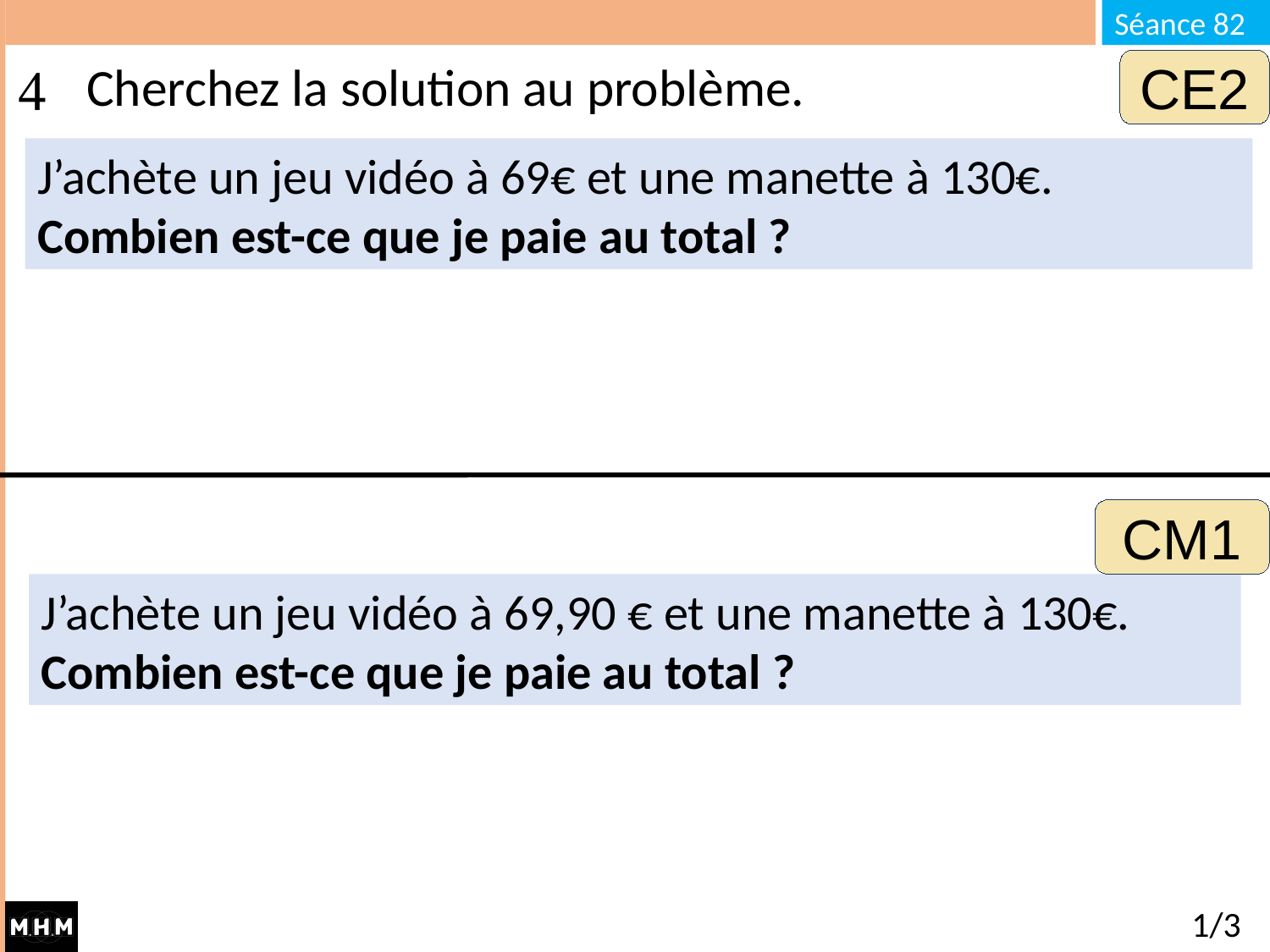

# Cherchez la solution au problème.
CE2
J’achète un jeu vidéo à 69€ et une manette à 130€. Combien est-ce que je paie au total ?

CM1
J’achète un jeu vidéo à 69,90 € et une manette à 130€. Combien est-ce que je paie au total ?
1/3